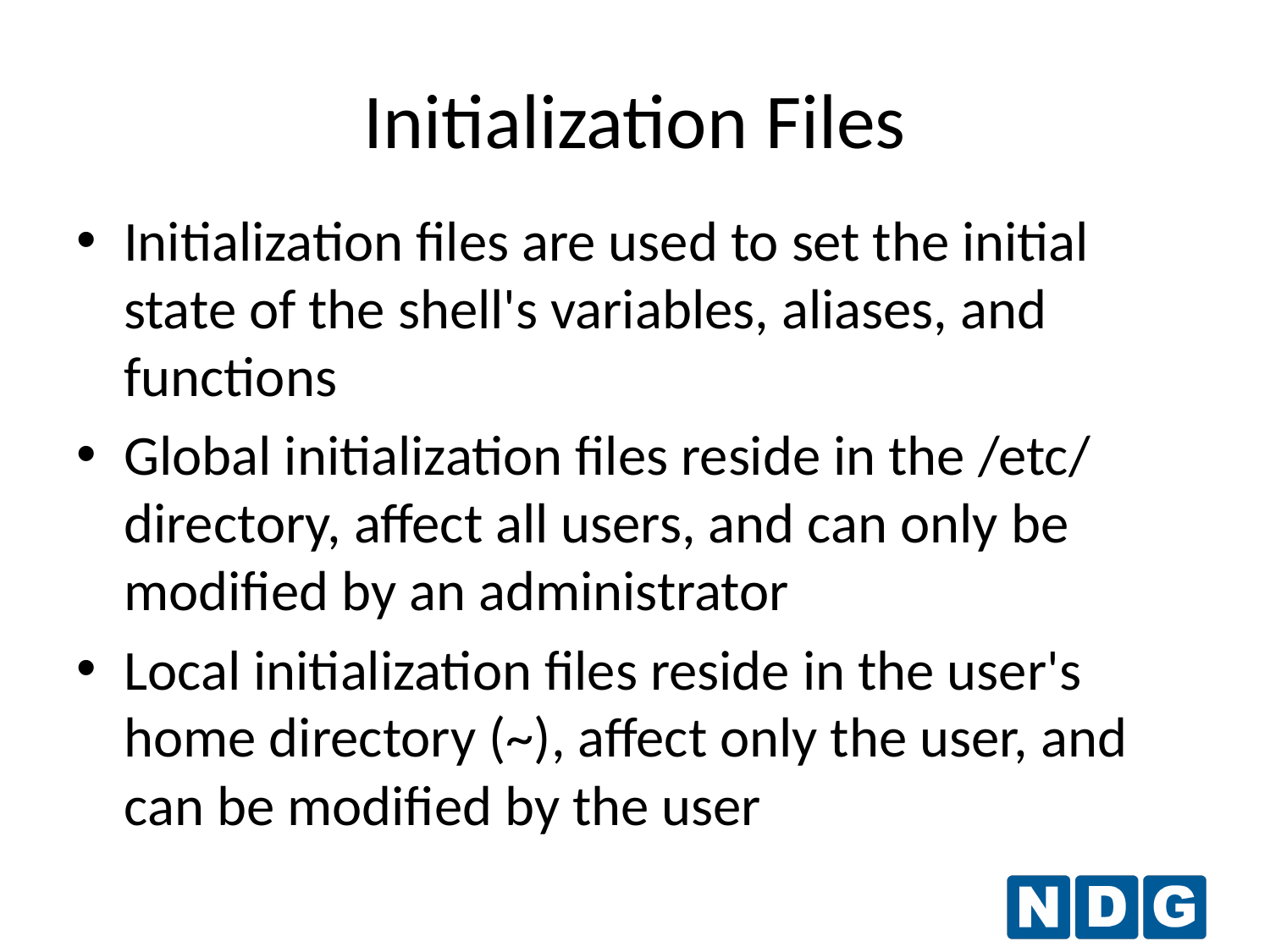

Initialization Files
Initialization files are used to set the initial state of the shell's variables, aliases, and functions
Global initialization files reside in the /etc/ directory, affect all users, and can only be modified by an administrator
Local initialization files reside in the user's home directory (~), affect only the user, and can be modified by the user